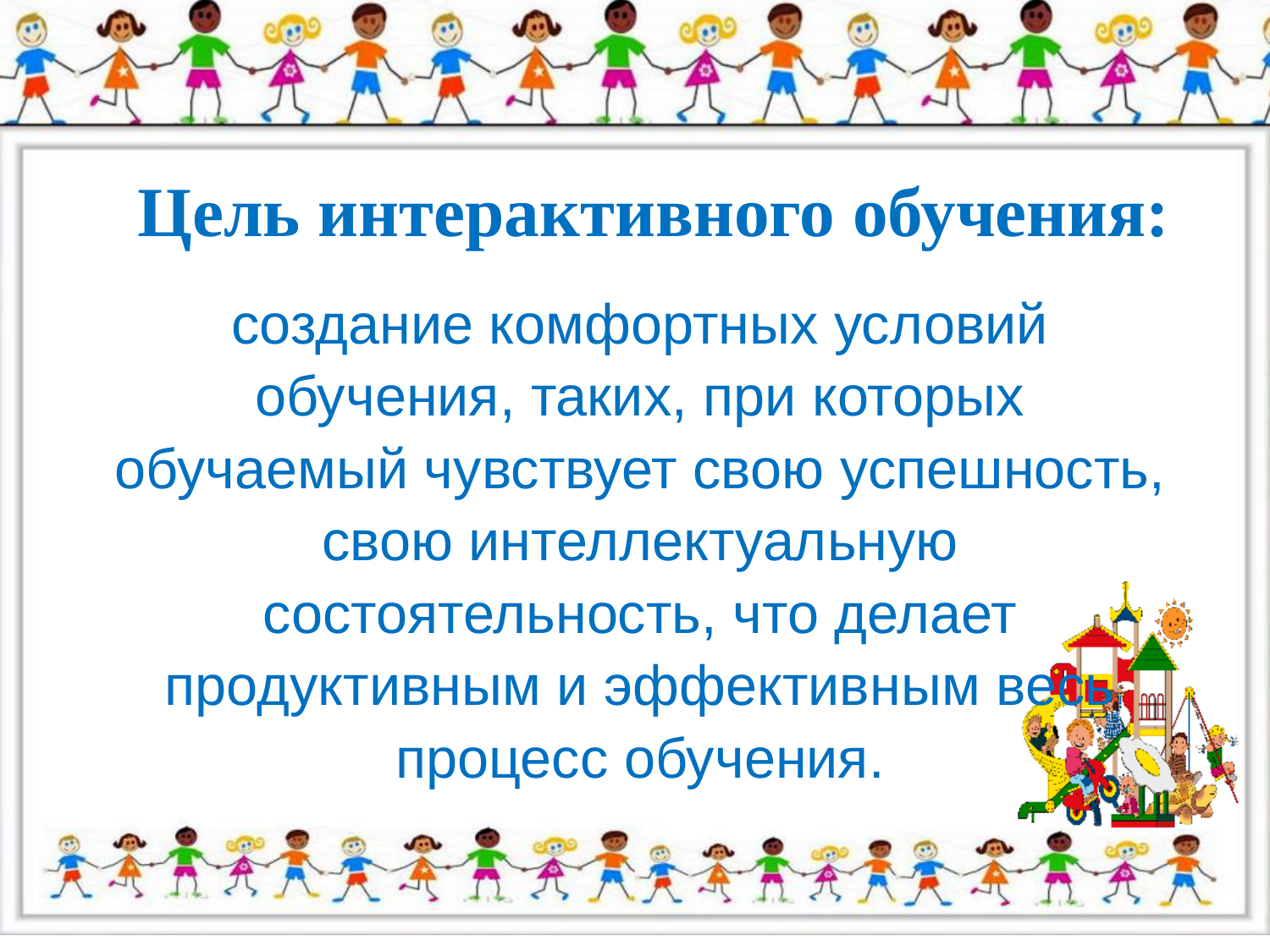

# Цель интерактивного обучения:
создание комфортных условий обучения, таких, при которых обучаемый чувствует свою успешность, свою интеллектуальную состоятельность, что делает продуктивным и эффективным весь процесс обучения.